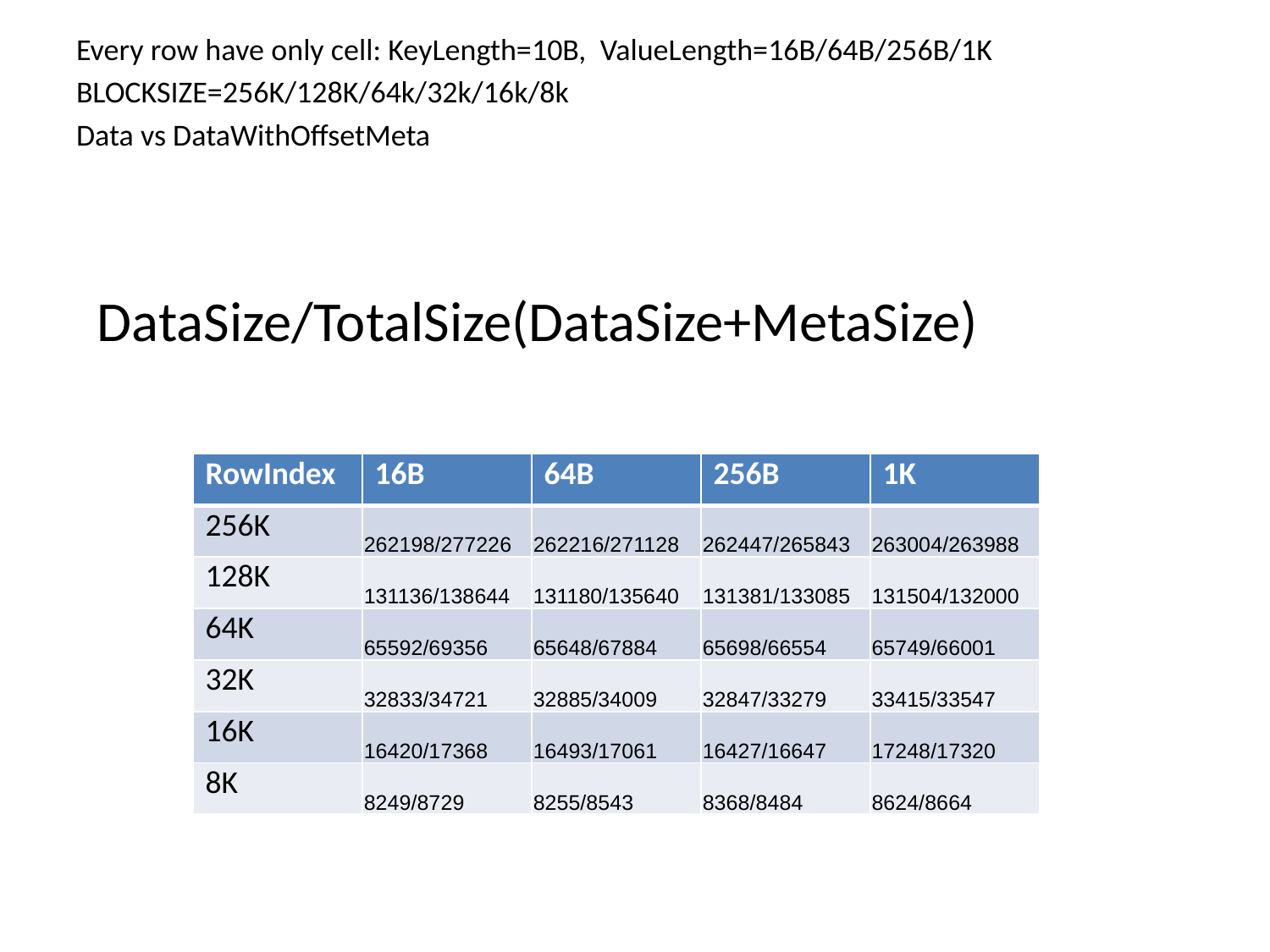

Every row have only cell: KeyLength=10B,  ValueLength=16B/64B/256B/1K
BLOCKSIZE=256K/128K/64k/32k/16k/8k
Data vs DataWithOffsetMeta
DataSize/TotalSize(DataSize+MetaSize)
| RowIndex | 16B | 64B | 256B | 1K |
| --- | --- | --- | --- | --- |
| 256K | 262198/277226 | 262216/271128 | 262447/265843 | 263004/263988 |
| 128K | 131136/138644 | 131180/135640 | 131381/133085 | 131504/132000 |
| 64K | 65592/69356 | 65648/67884 | 65698/66554 | 65749/66001 |
| 32K | 32833/34721 | 32885/34009 | 32847/33279 | 33415/33547 |
| 16K | 16420/17368 | 16493/17061 | 16427/16647 | 17248/17320 |
| 8K | 8249/8729 | 8255/8543 | 8368/8484 | 8624/8664 |